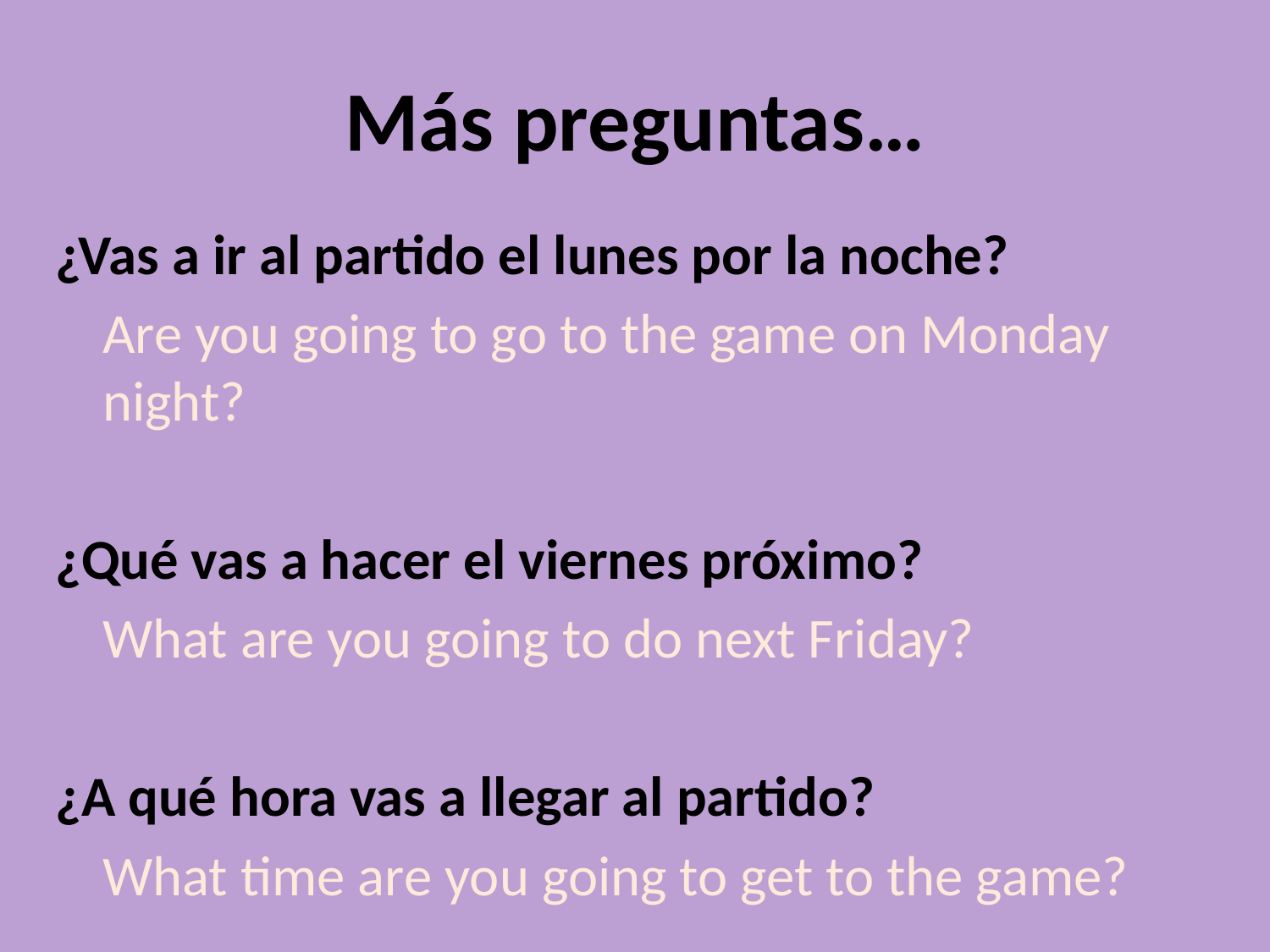

# Más preguntas…
¿Vas a ir al partido el lunes por la noche?
	Are you going to go to the game on Monday night?

¿Qué vas a hacer el viernes próximo?
	What are you going to do next Friday?

¿A qué hora vas a llegar al partido?
	What time are you going to get to the game?